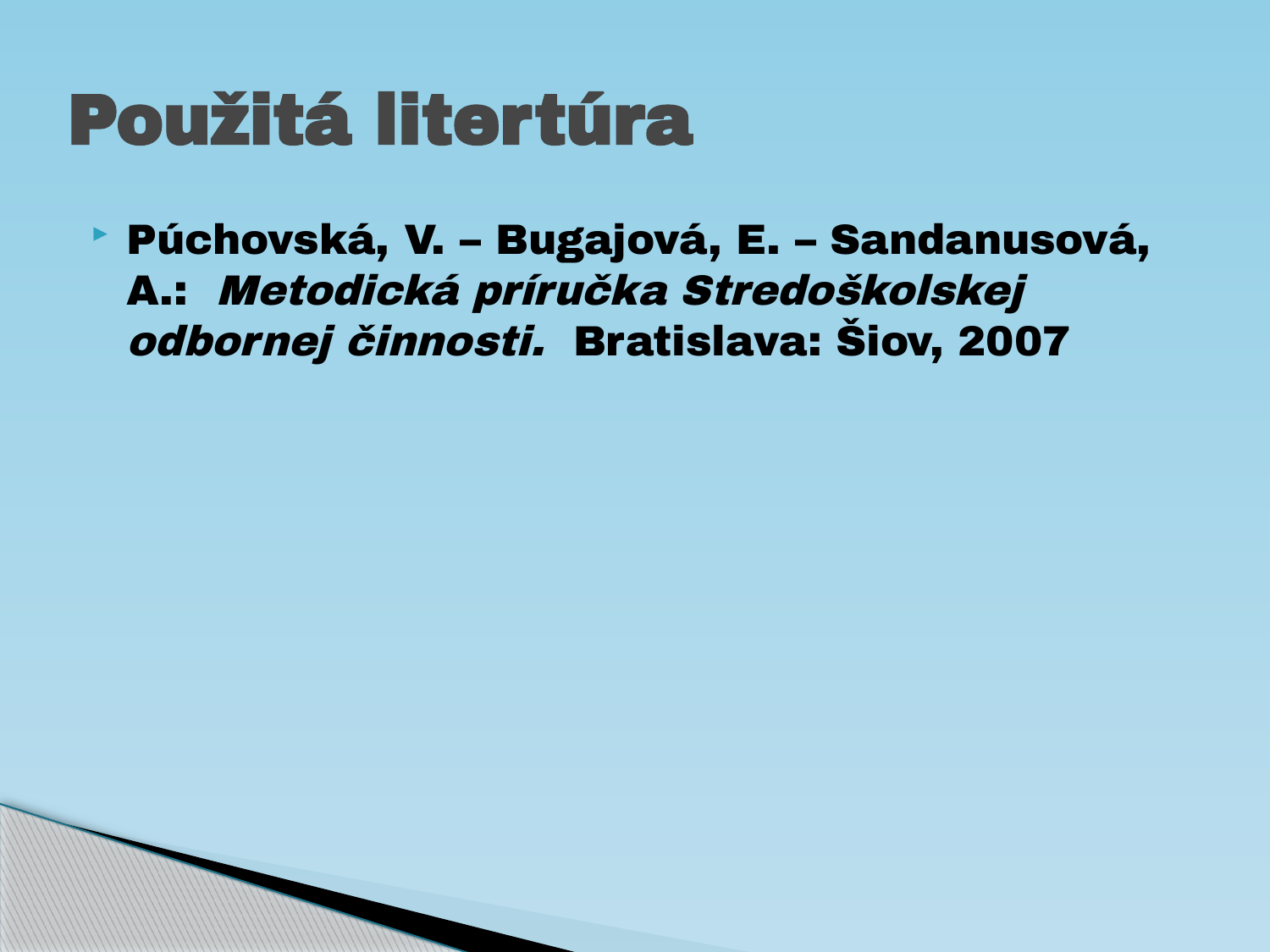

# Použitá litertúra
Púchovská, V. – Bugajová, E. – Sandanusová, A.:  Metodická príručka Stredoškolskej odbornej činnosti.  Bratislava: Šiov, 2007